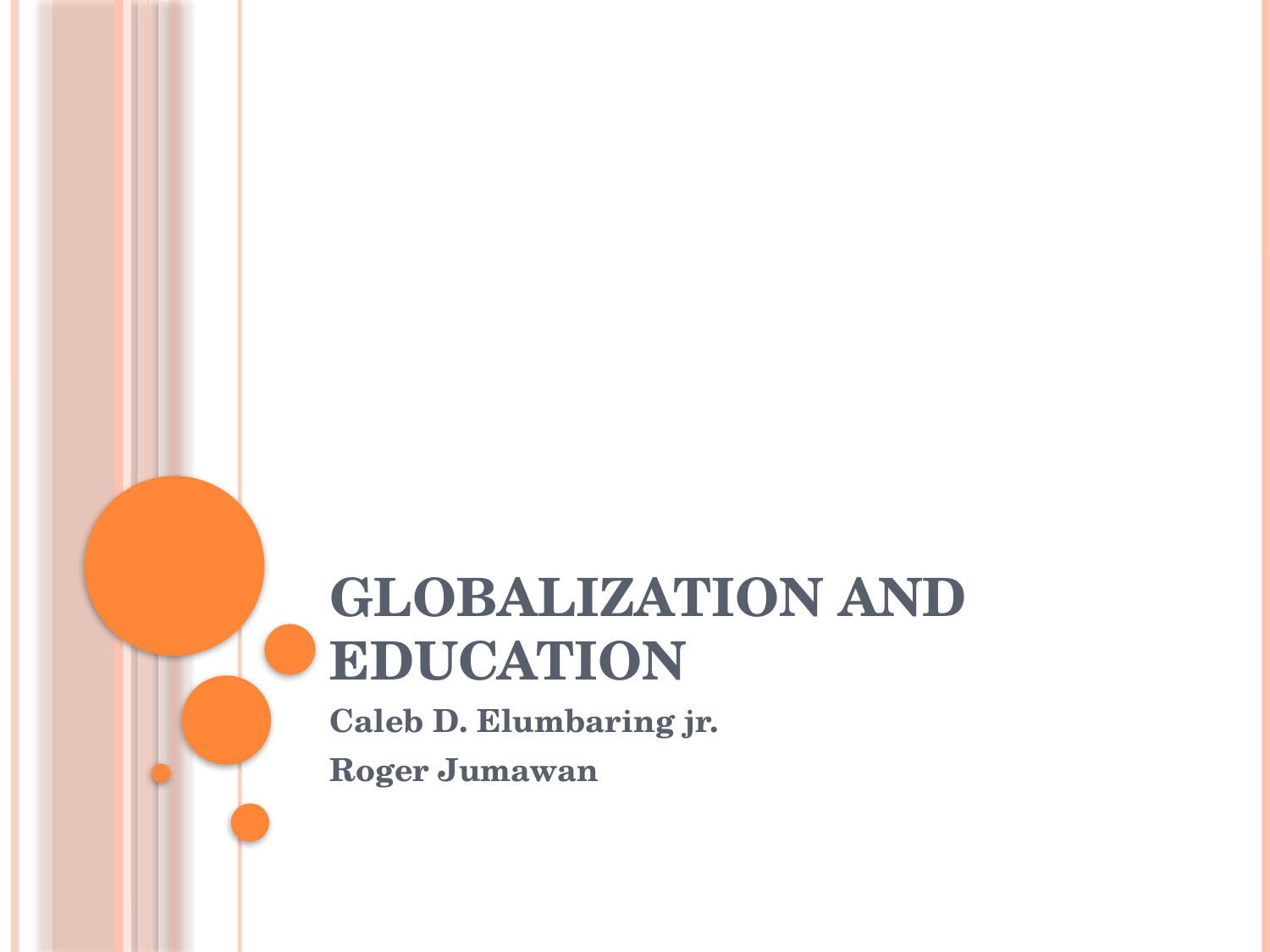

# GLOBALIZATION and EDUCATION
Caleb D. Elumbaring jr.
Roger Jumawan